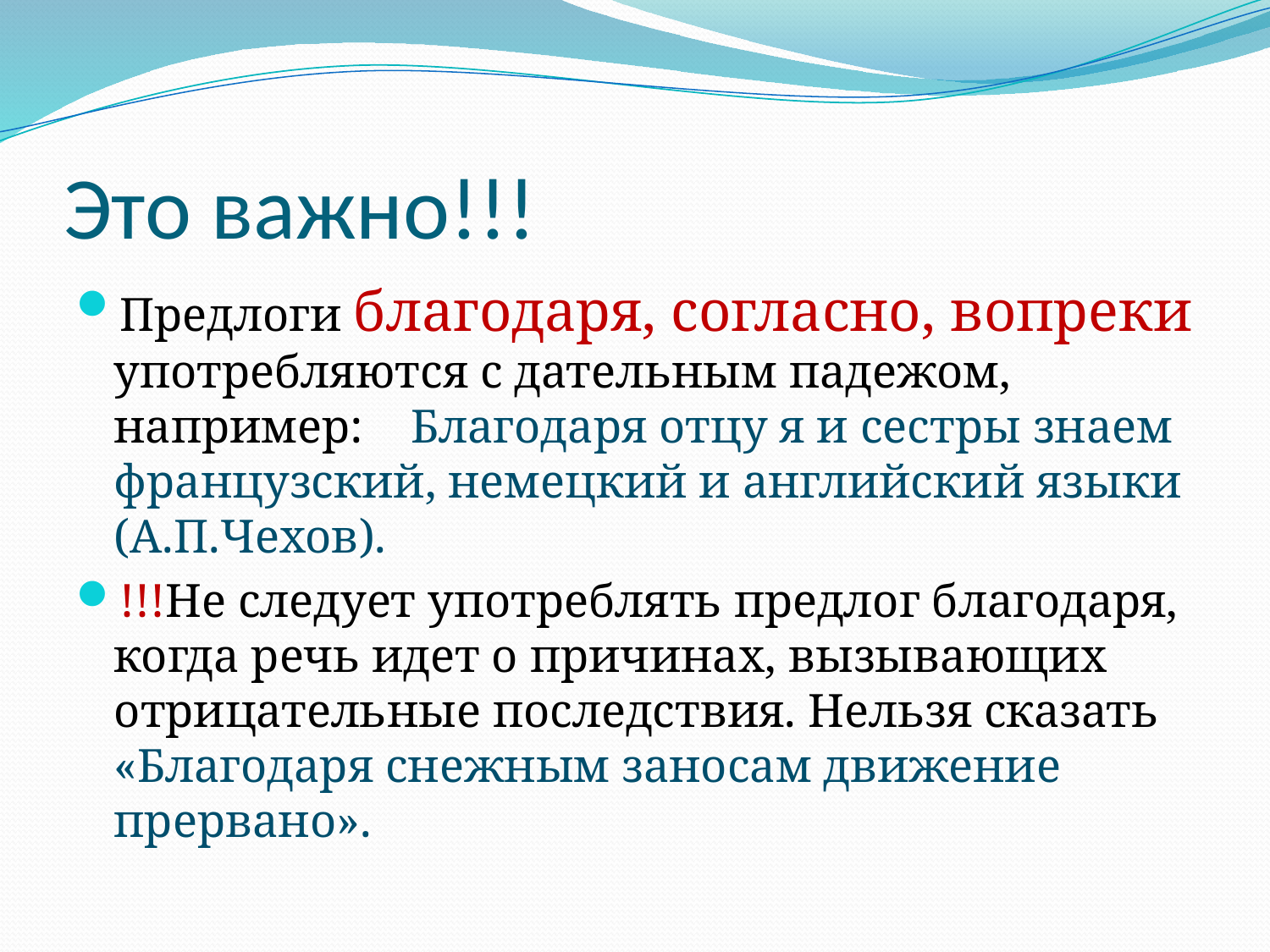

# Это важно!!!
Предлоги благодаря, согласно, вопреки употребляются с дательным падежом, например:    Благодаря отцу я и сестры знаем французский, немецкий и английский языки (А.П.Чехов).
!!!Не следует употреблять предлог благодаря, когда речь идет о причинах, вызывающих отрицательные последствия. Нельзя сказать «Благодаря снежным заносам движение прервано».